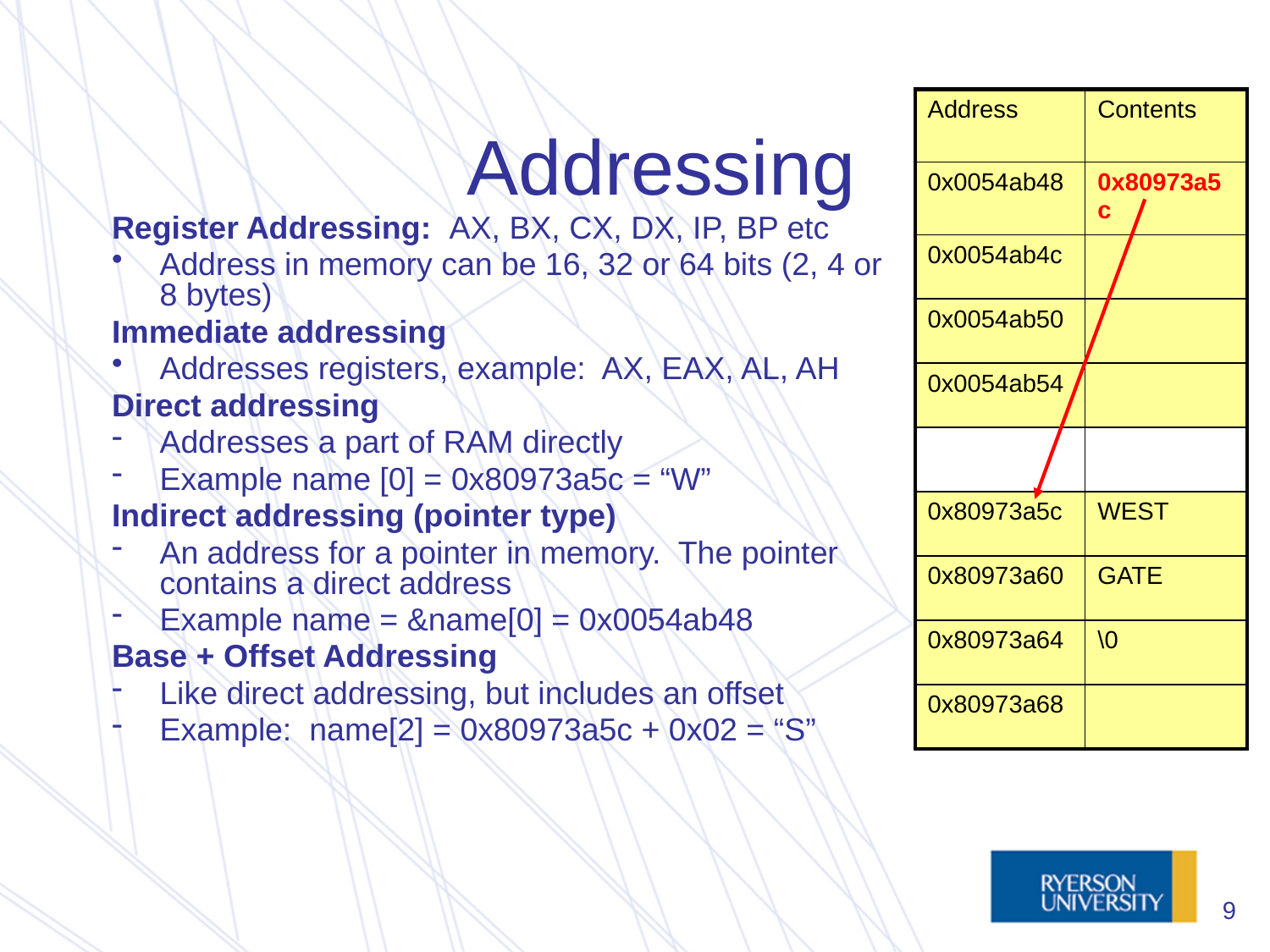

# Addressing
| Address | Contents |
| --- | --- |
| 0x0054ab48 | 0x80973a5c |
| 0x0054ab4c |  |
| 0x0054ab50 |  |
| 0x0054ab54 |  |
|  |  |
| 0x80973a5c | WEST |
| 0x80973a60 | GATE |
| 0x80973a64 | \0 |
| 0x80973a68 |  |

Register Addressing:  AX, BX, CX, DX, IP, BP etc
Address in memory can be 16, 32 or 64 bits (2, 4 or 8 bytes)
Immediate addressing
Addresses registers, example:  AX, EAX, AL, AH
Direct addressing
Addresses a part of RAM directly
Example name [0] = 0x80973a5c = “W”
Indirect addressing (pointer type)
An address for a pointer in memory.  The pointer contains a direct address
Example name = &name[0] = 0x0054ab48
Base + Offset Addressing
Like direct addressing, but includes an offset
Example:  name[2] = 0x80973a5c + 0x02 = “S”
9